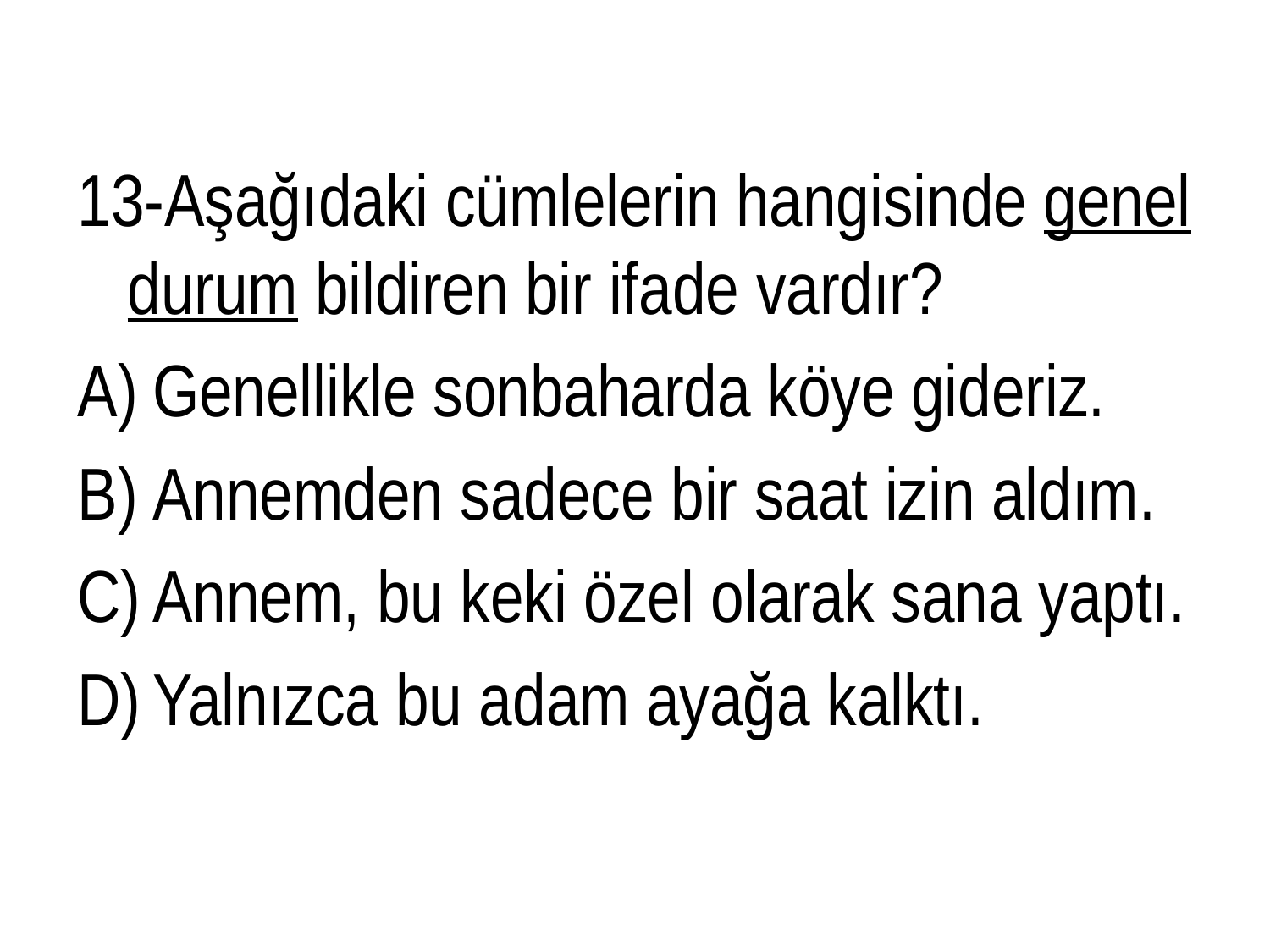

13-Aşağıdaki cümlelerin hangisinde genel durum bildiren bir ifade vardır?
Genellikle sonbaharda köye gideriz.
Annemden sadece bir saat izin aldım.
Annem, bu keki özel olarak sana yaptı.
Yalnızca bu adam ayağa kalktı.